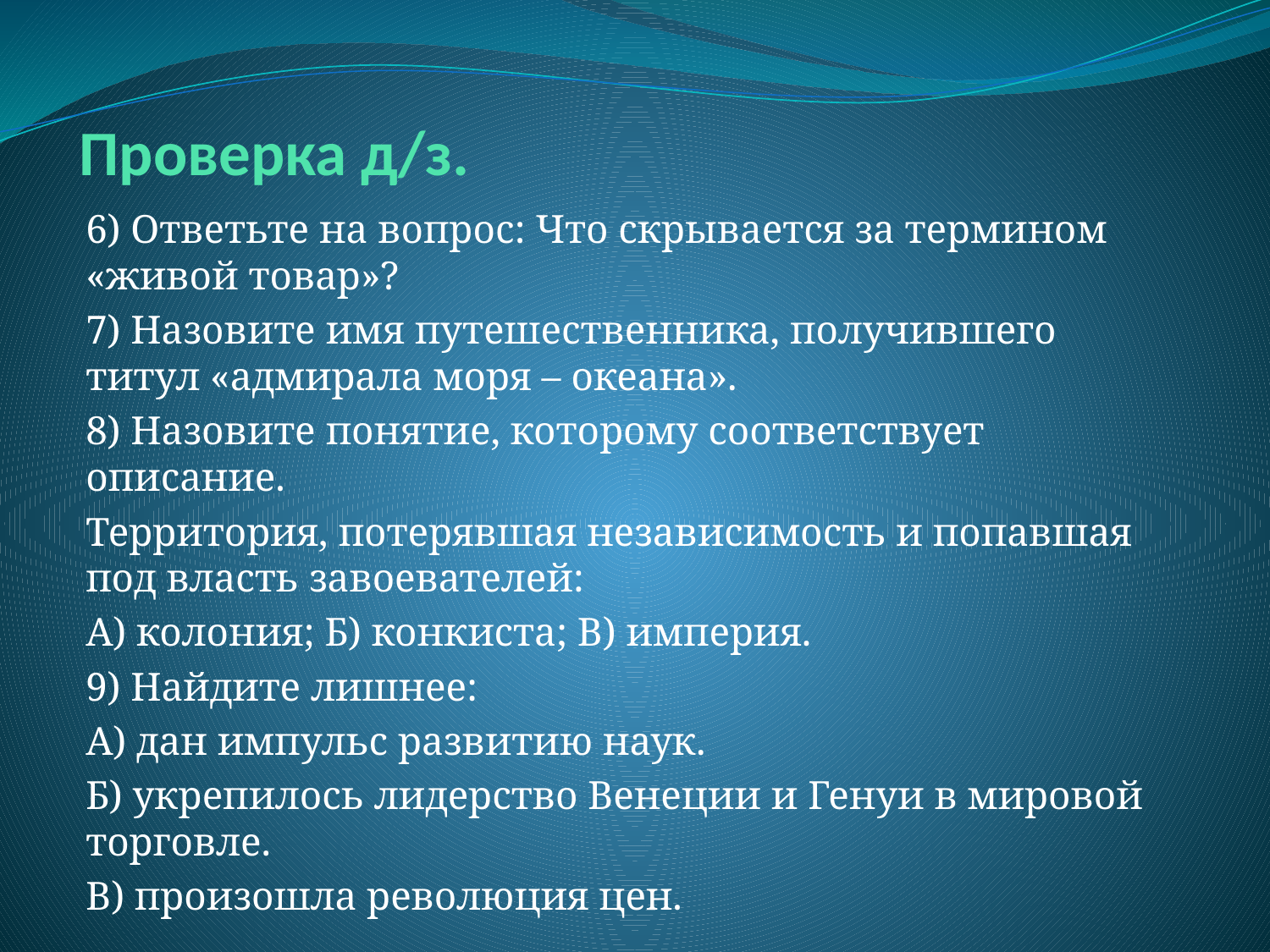

# Проверка д/з.
6) Ответьте на вопрос: Что скрывается за термином «живой товар»?
7) Назовите имя путешественника, получившего титул «адмирала моря – океана».
8) Назовите понятие, которому соответствует описание.
Территория, потерявшая независимость и попавшая под власть завоевателей:
А) колония; Б) конкиста; В) империя.
9) Найдите лишнее:
А) дан импульс развитию наук.
Б) укрепилось лидерство Венеции и Генуи в мировой торговле.
В) произошла революция цен.